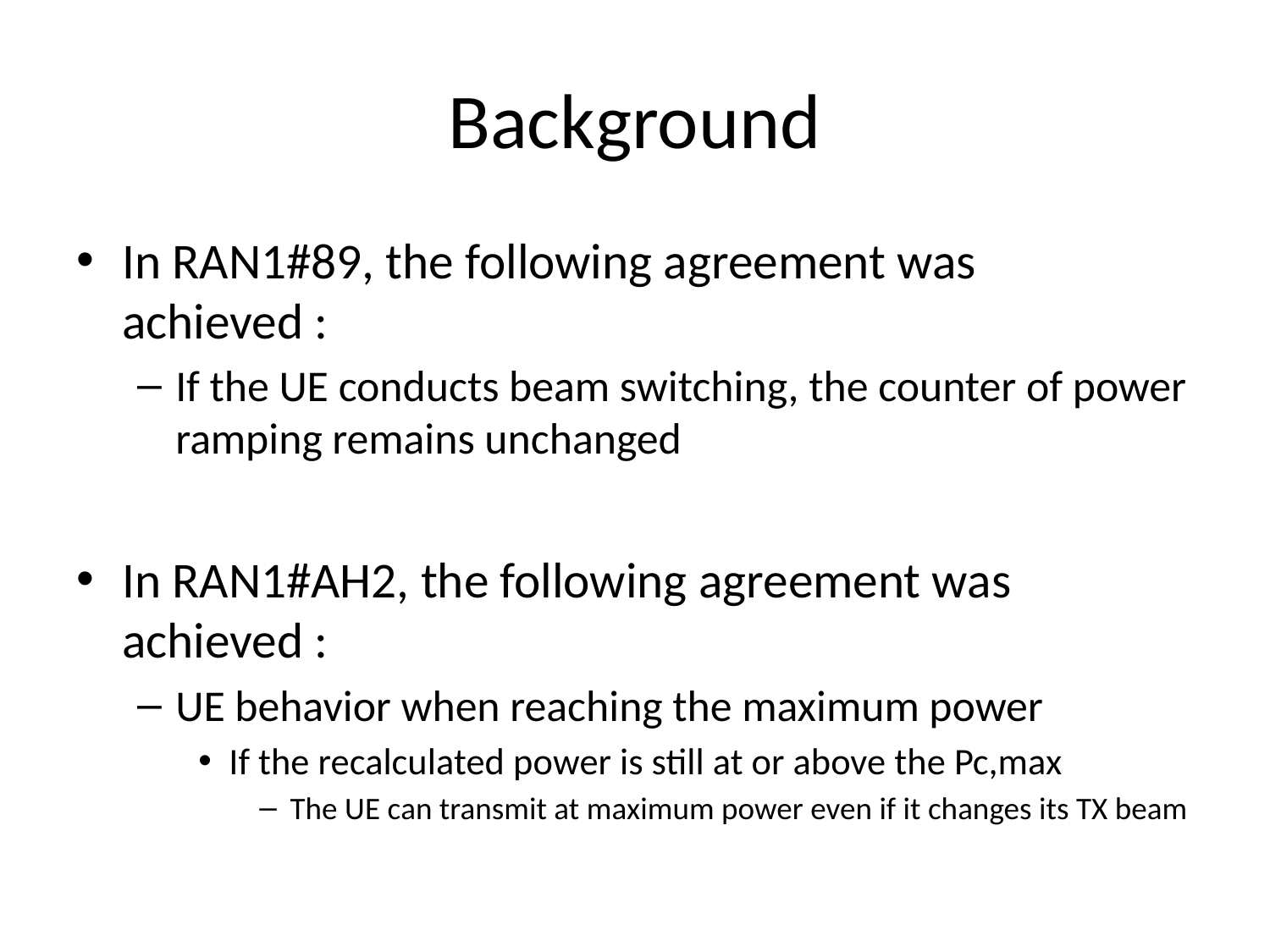

# Background
In RAN1#89, the following agreement was achieved :
If the UE conducts beam switching, the counter of power ramping remains unchanged

In RAN1#AH2, the following agreement was achieved :
UE behavior when reaching the maximum power
If the recalculated power is still at or above the Pc,max
The UE can transmit at maximum power even if it changes its TX beam